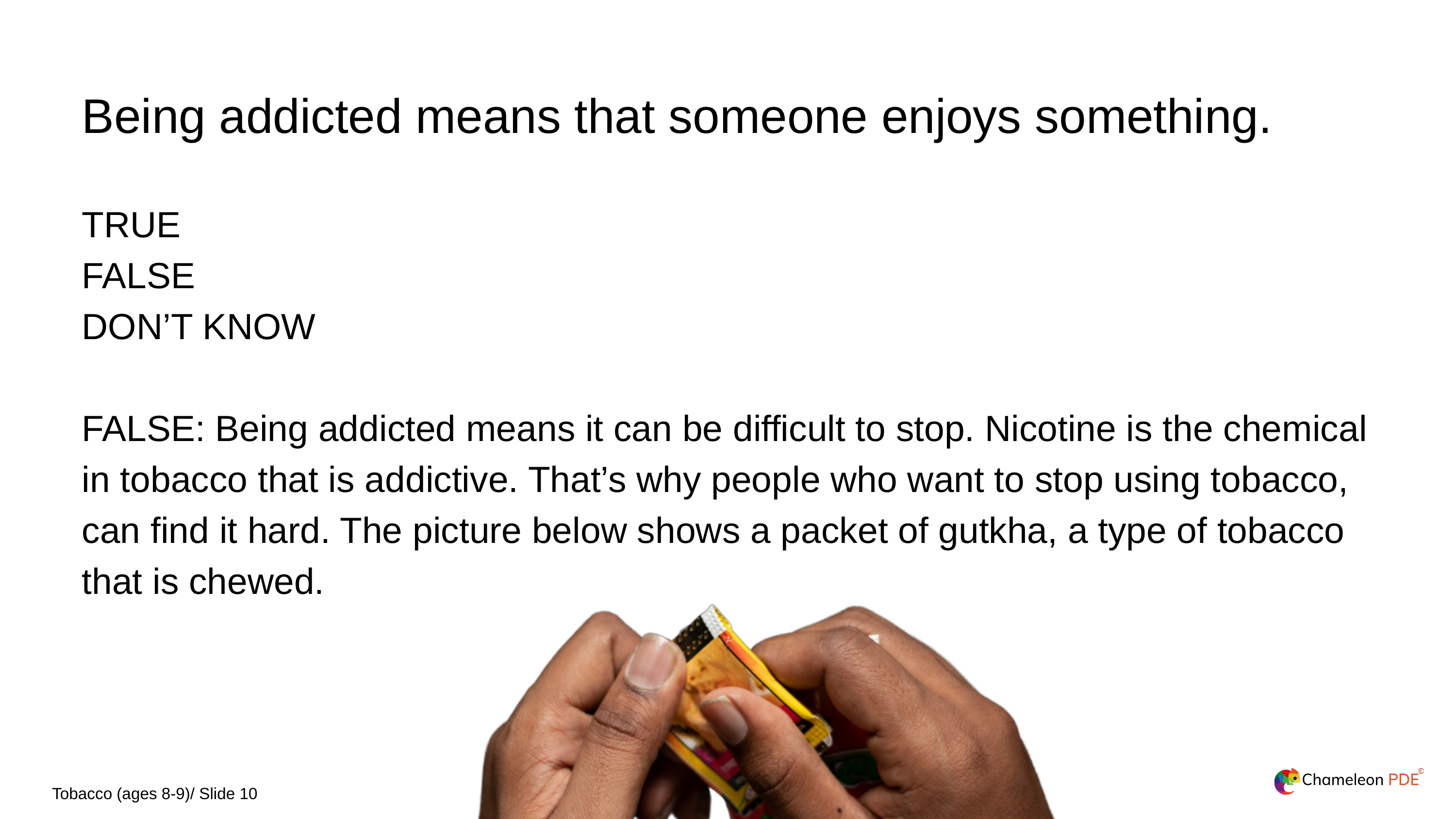

Being addicted means that someone enjoys something.

TRUE
FALSE
DON’T KNOW

FALSE: Being addicted means it can be difficult to stop. Nicotine is the chemical in tobacco that is addictive. That’s why people who want to stop using tobacco, can find it hard. The picture below shows a packet of gutkha, a type of tobacco that is chewed.

Tobacco (ages 8-9)/ Slide 10